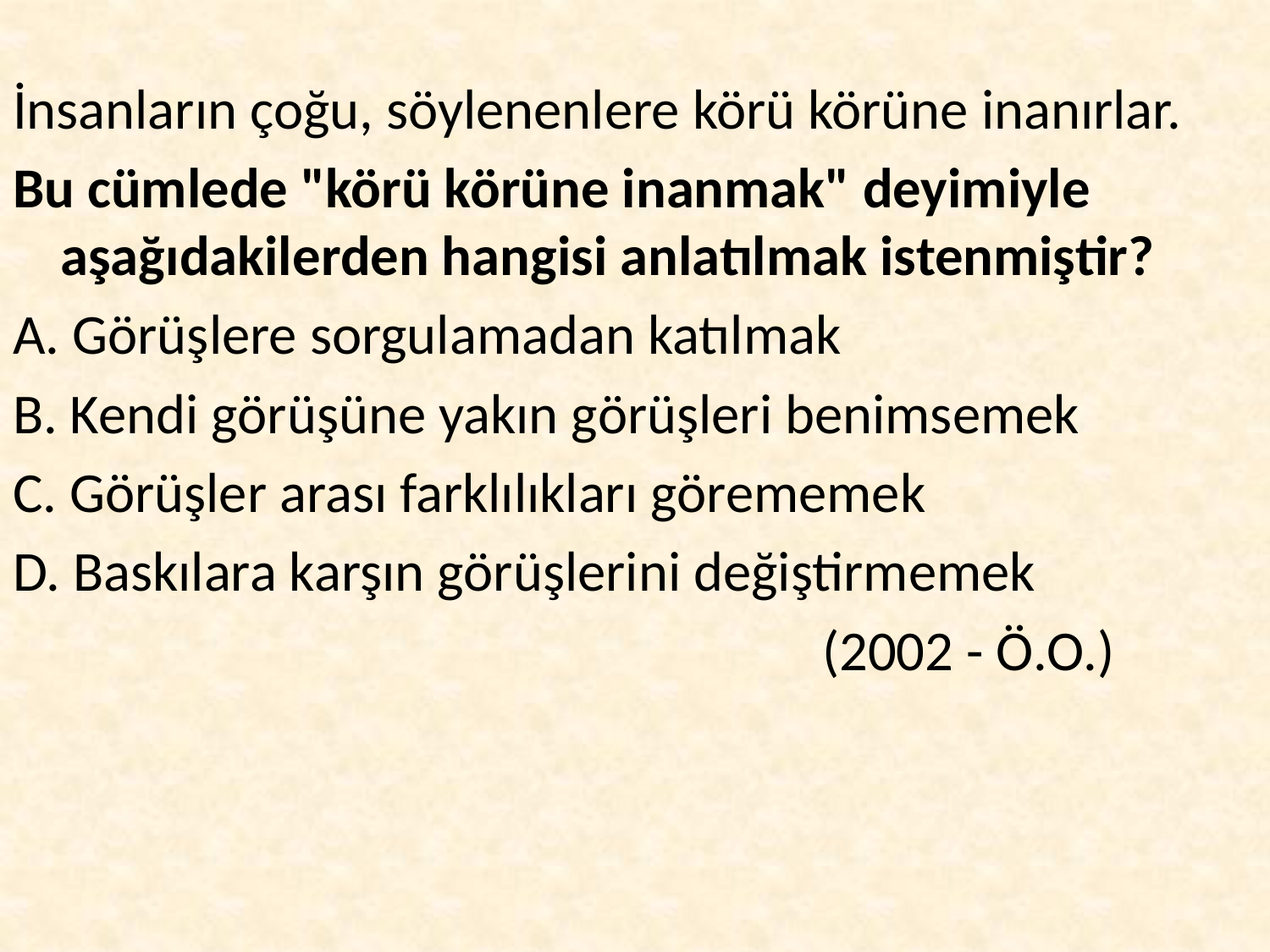

İnsanların çoğu, söylenenlere körü körüne inanırlar.
Bu cümlede "körü körüne inanmak" deyimiyle aşağıdakilerden hangisi anlatılmak istenmiştir?
A. Görüşlere sorgulamadan katılmak
B. Kendi görüşüne yakın görüşleri benimsemek
C. Görüşler arası farklılıkları görememek
D. Baskılara karşın görüşlerini değiştirmemek
							(2002 - Ö.O.)